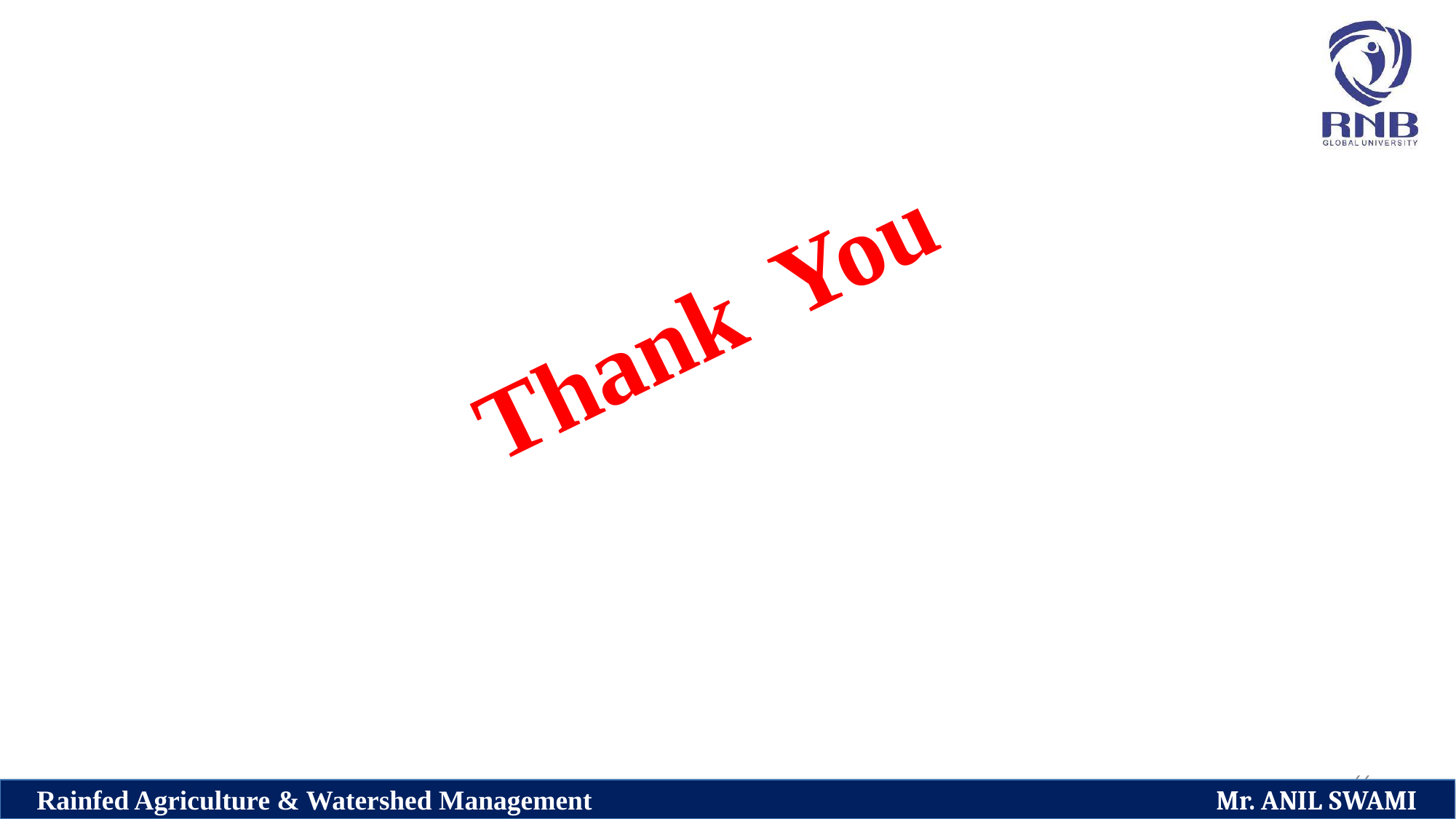

# Thank  You
66
Rainfed Agriculture & Watershed Management                                                                                                        Mr. ANIL SWAMI